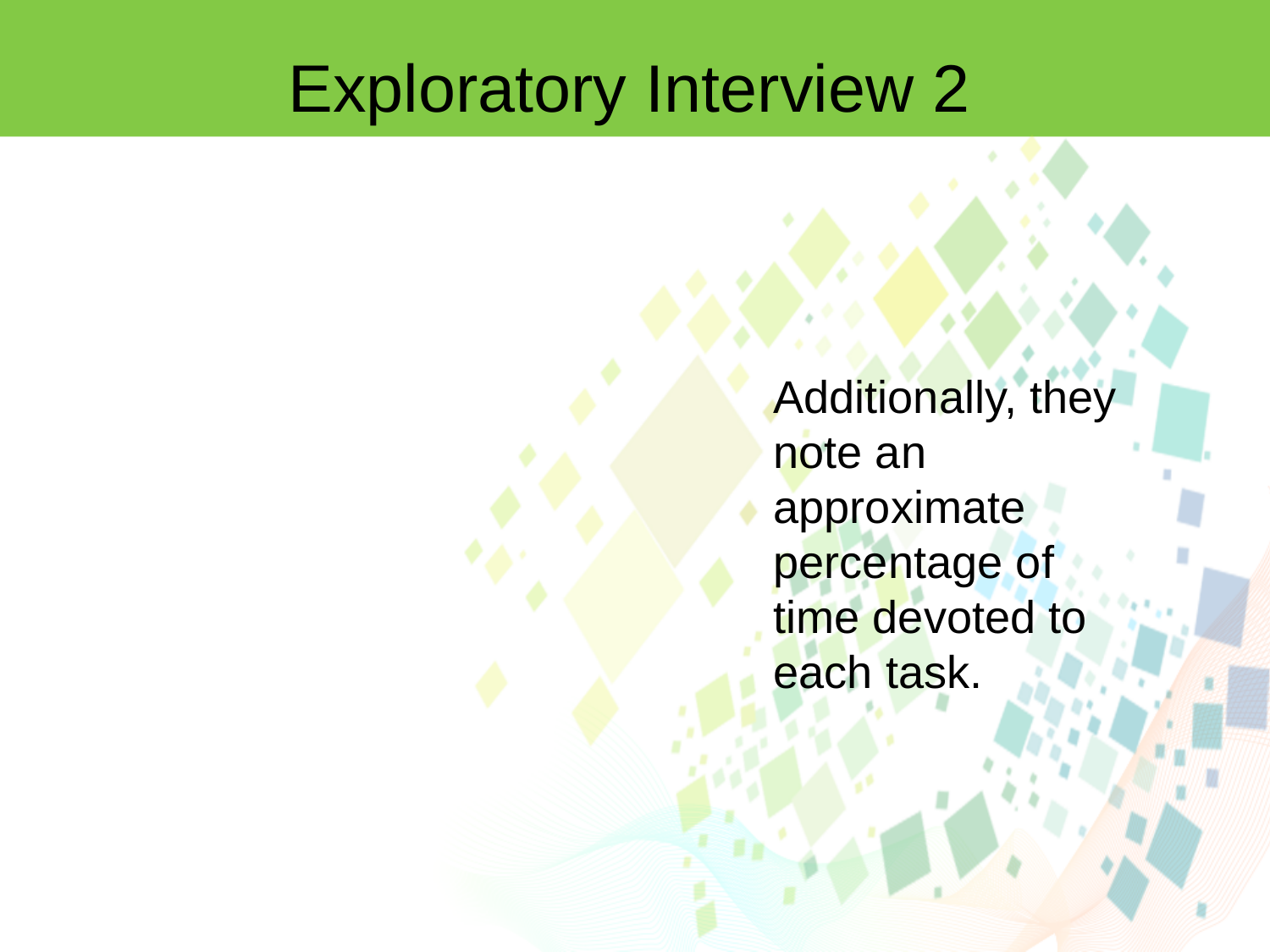

Exploratory Interview 2
Additionally, they
note an approximate percentage of time devoted to each task.